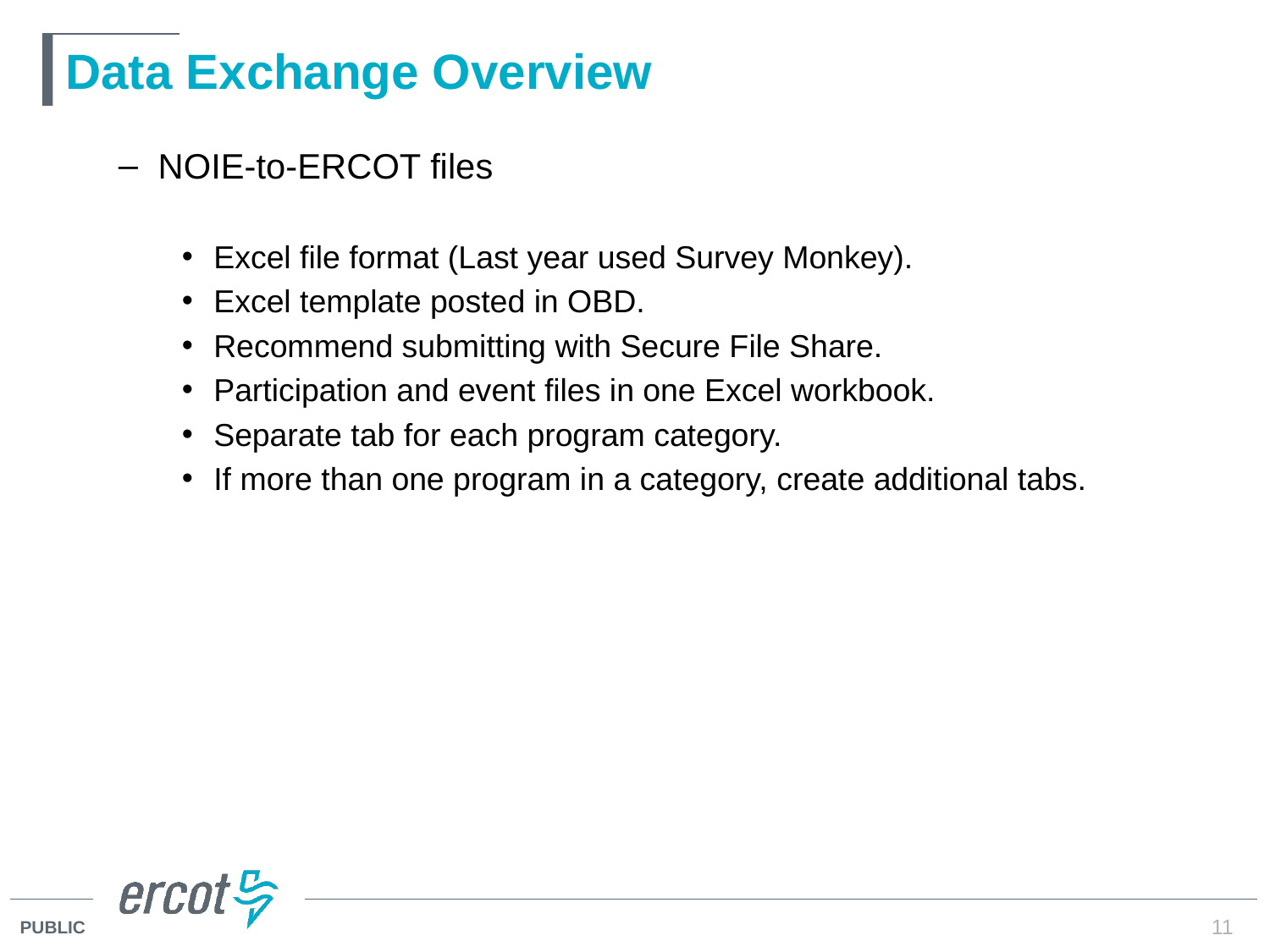

# Data Exchange Overview
NOIE-to-ERCOT files

Excel file format (Last year used Survey Monkey).
Excel template posted in OBD.
Recommend submitting with Secure File Share.
Participation and event files in one Excel workbook.
Separate tab for each program category.
If more than one program in a category, create additional tabs.

11